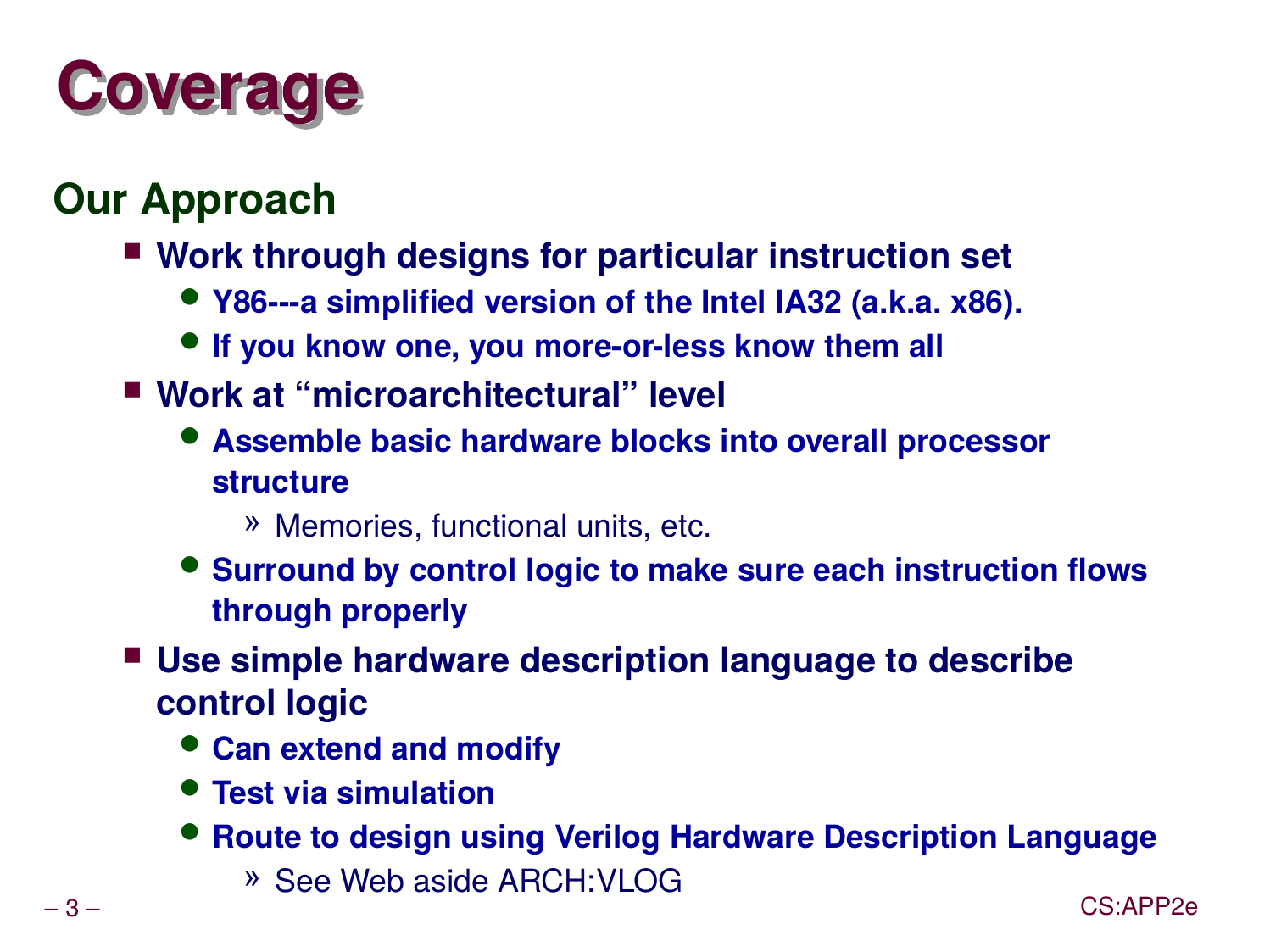

# Coverage
Our Approach
Work through designs for particular instruction set
Y86---a simplified version of the Intel IA32 (a.k.a. x86).
If you know one, you more-or-less know them all
Work at “microarchitectural” level
Assemble basic hardware blocks into overall processor structure
Memories, functional units, etc.
Surround by control logic to make sure each instruction flows through properly
Use simple hardware description language to describe control logic
Can extend and modify
Test via simulation
Route to design using Verilog Hardware Description Language
See Web aside ARCH:VLOG